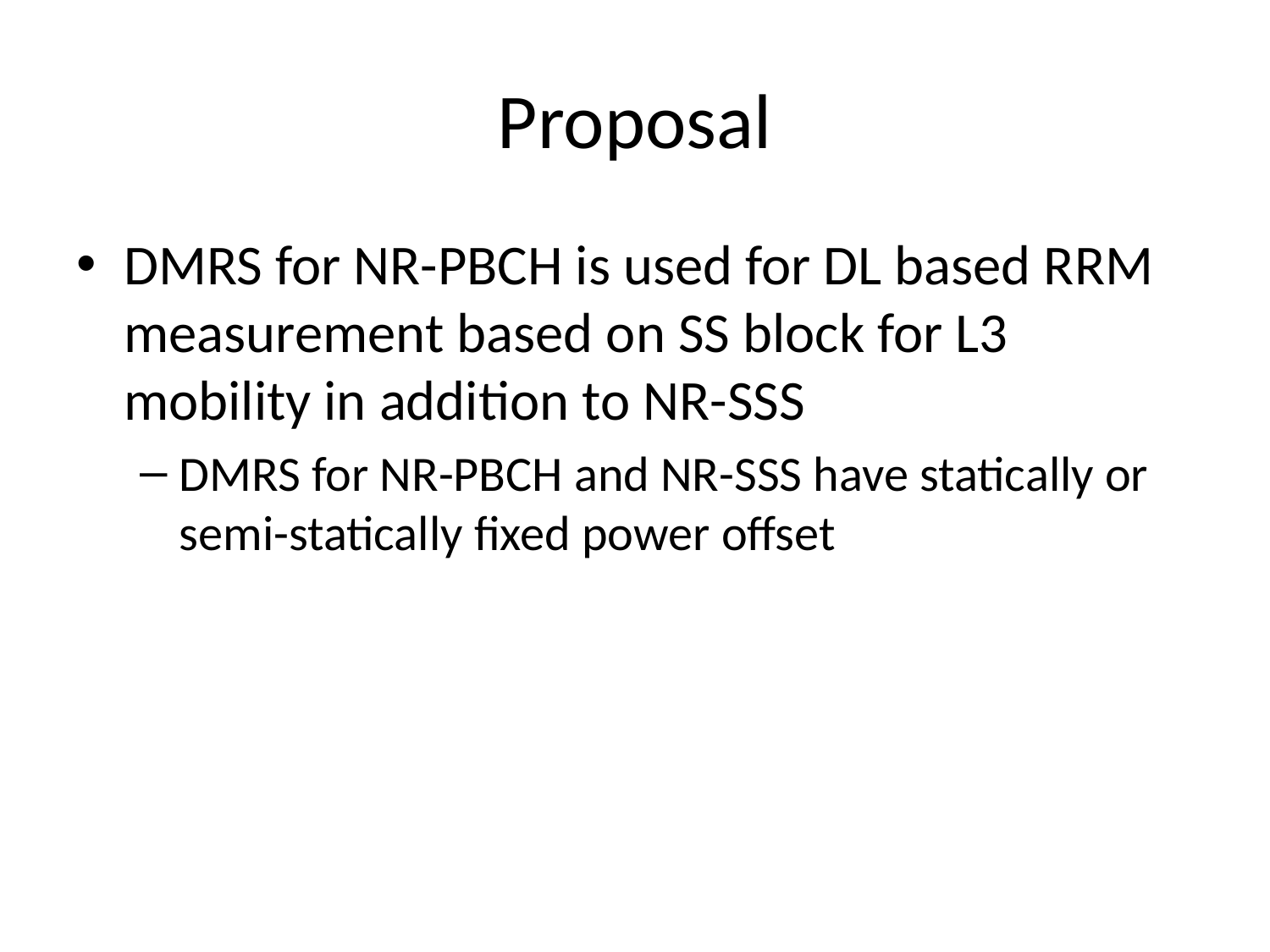

# Proposal
DMRS for NR-PBCH is used for DL based RRM measurement based on SS block for L3 mobility in addition to NR-SSS
DMRS for NR-PBCH and NR-SSS have statically or semi-statically fixed power offset